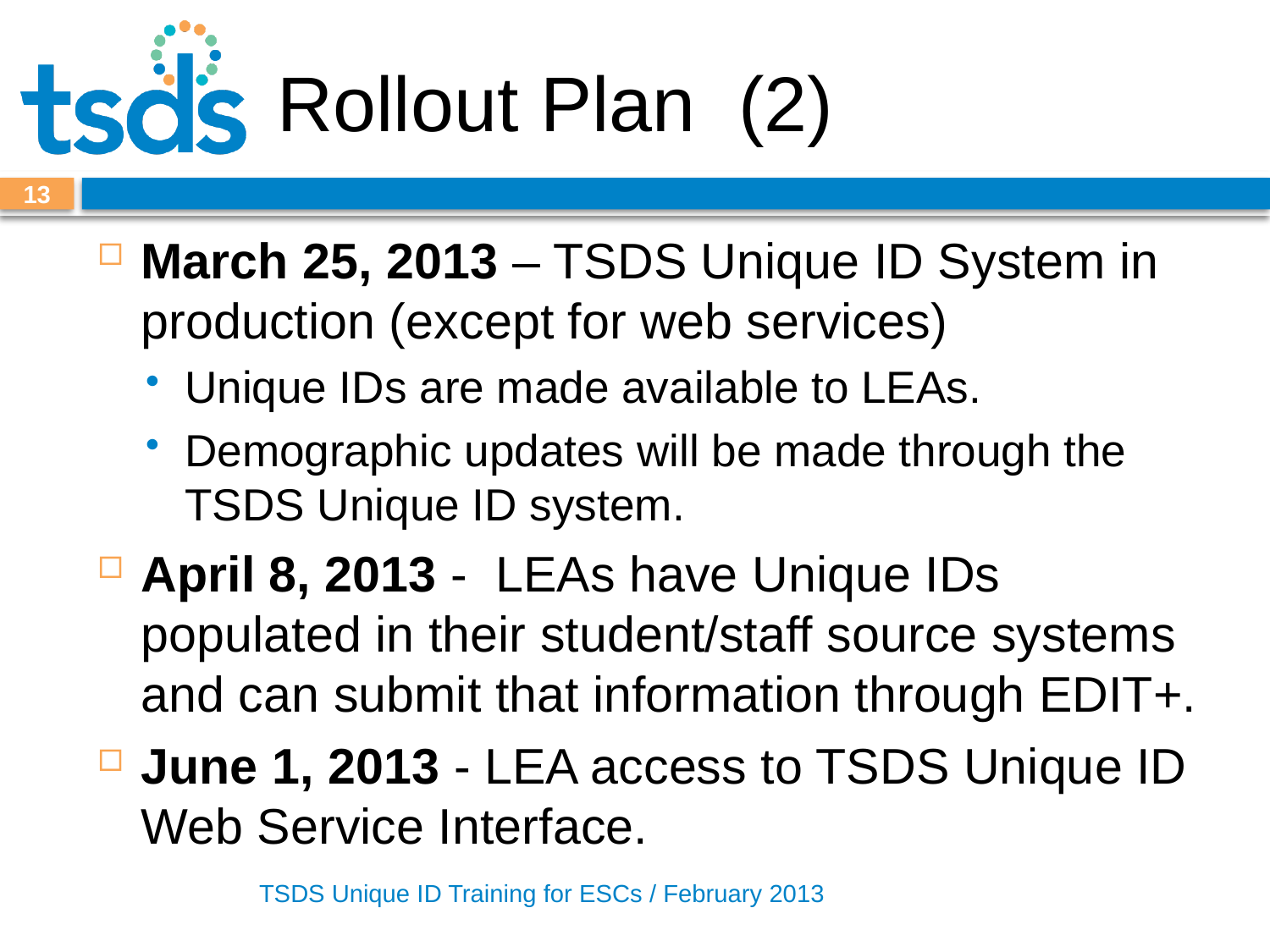

# Rollout Plan  (2)
13
March 25, 2013 – TSDS Unique ID System in production (except for web services)
Unique IDs are made available to LEAs.
Demographic updates will be made through the TSDS Unique ID system.
April 8, 2013 -  LEAs have Unique IDs populated in their student/staff source systems and can submit that information through EDIT+.
June 1, 2013 - LEA access to TSDS Unique ID Web Service Interface.

TSDS Unique ID Training for ESCs / February 2013